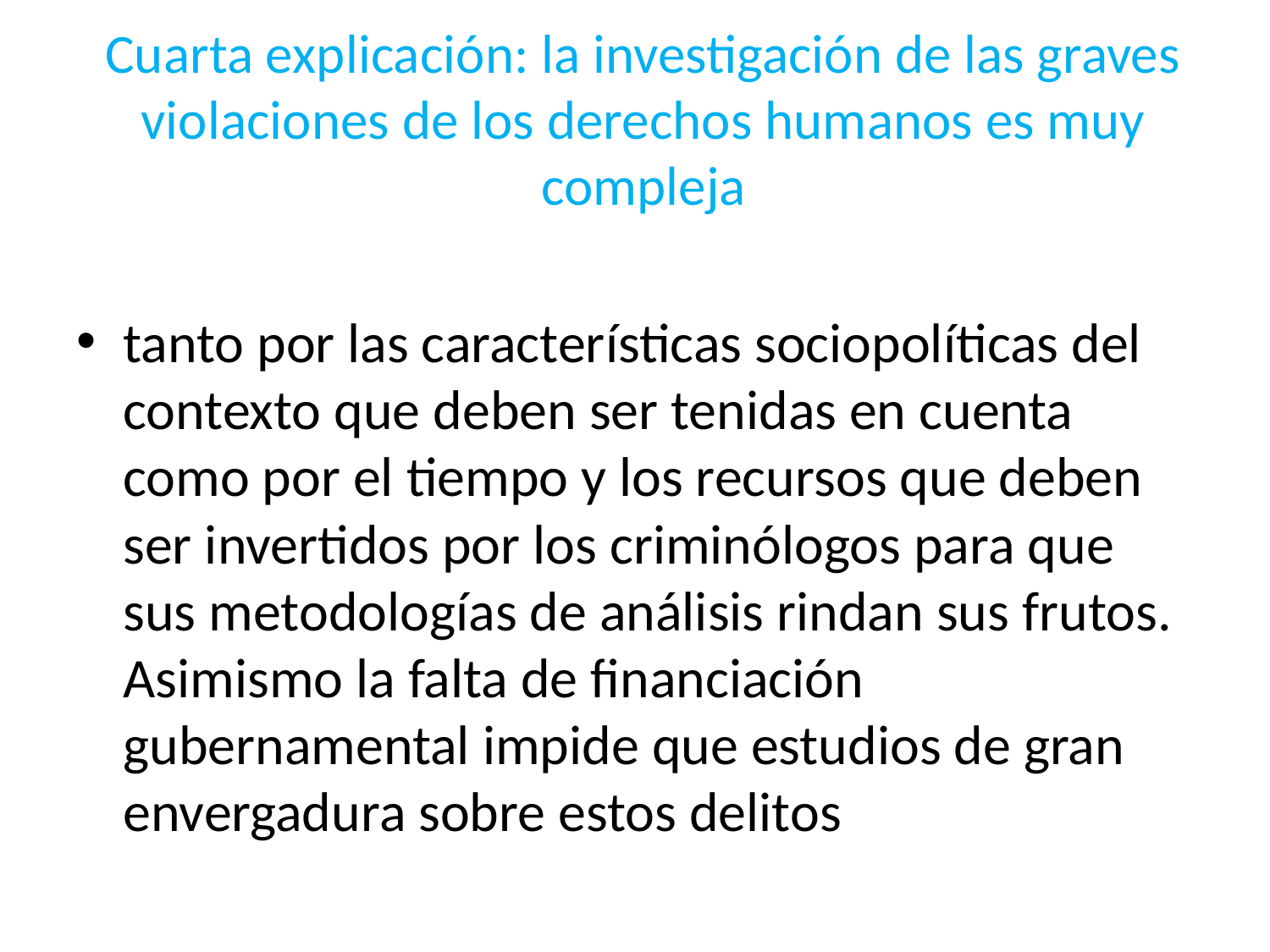

# Cuarta explicación: la investigación de las graves violaciones de los derechos humanos es muy compleja

tanto por las características sociopolíticas del contexto que deben ser tenidas en cuenta como por el tiempo y los recursos que deben ser invertidos por los criminólogos para que sus metodologías de análisis rindan sus frutos. Asimismo la falta de financiación gubernamental impide que estudios de gran envergadura sobre estos delitos